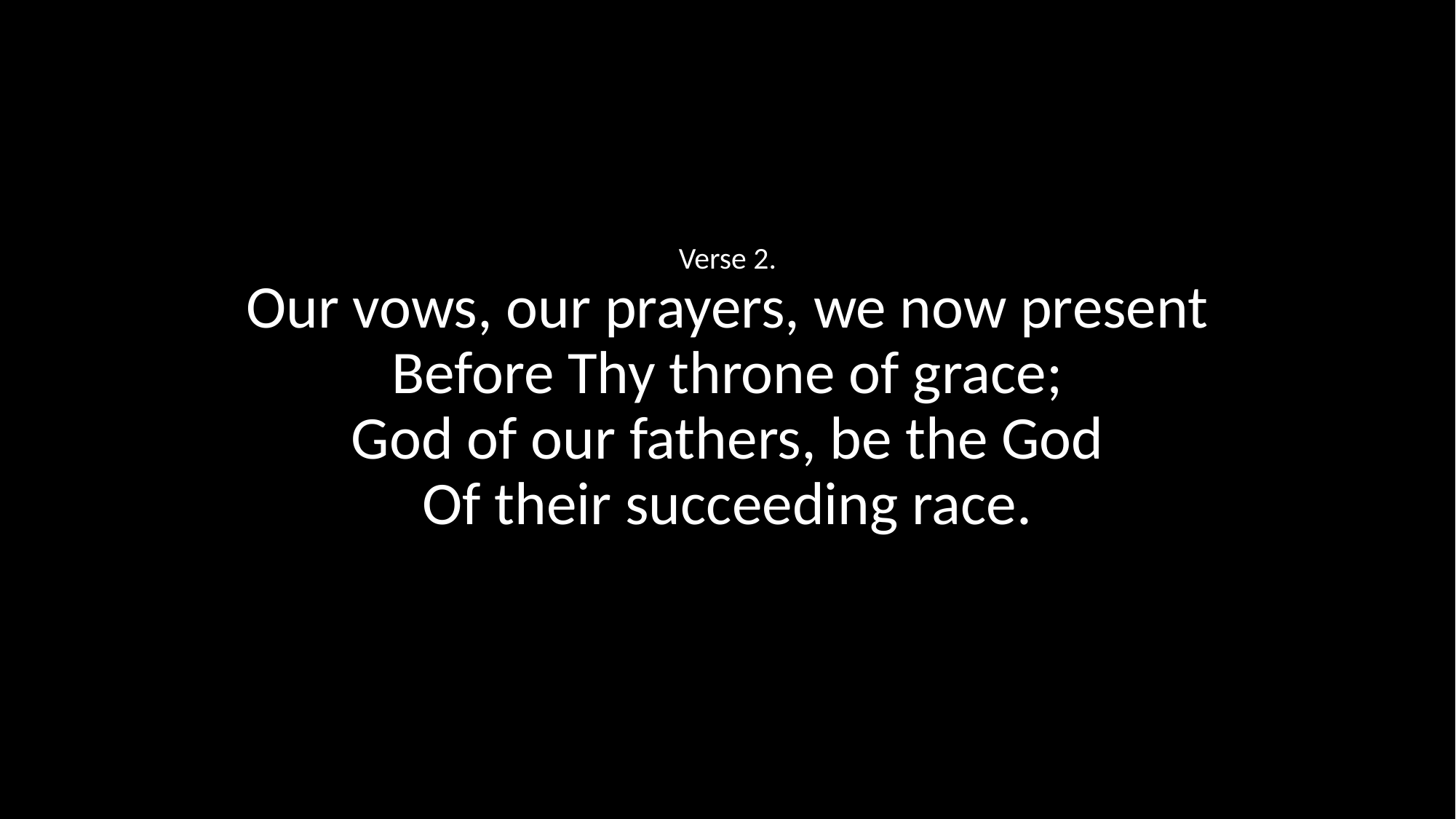

Verse 2.
Our vows, our prayers, we now present
Before Thy throne of grace;
God of our fathers, be the God
Of their succeeding race.